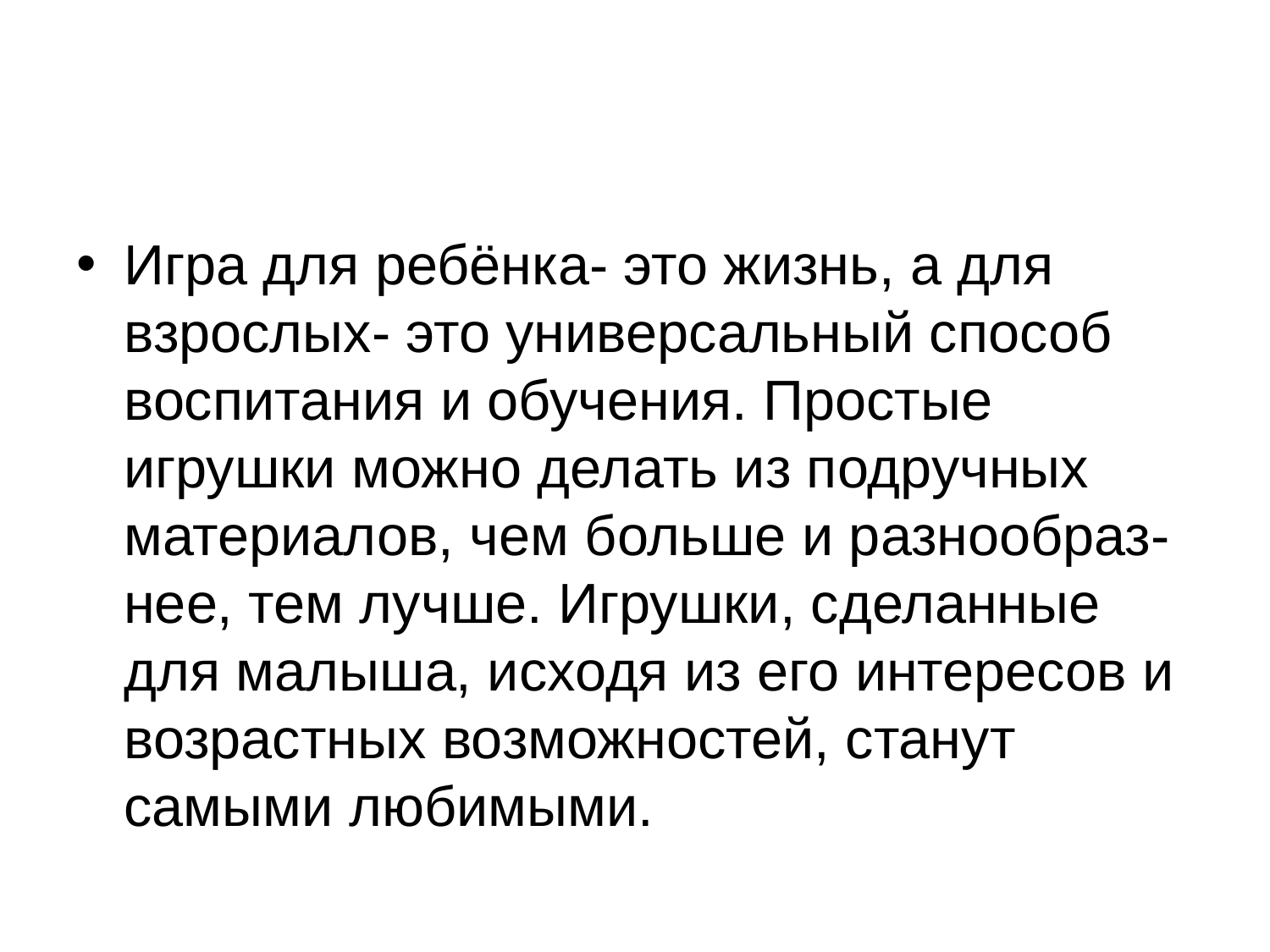

Игра для ребёнка- это жизнь, а для взрослых- это универсальный способ воспитания и обучения. Простые игрушки можно делать из подручных материалов, чем больше и разнообраз-нее, тем лучше. Игрушки, сделанные для малыша, исходя из его интересов и возрастных возможностей, станут самыми любимыми.